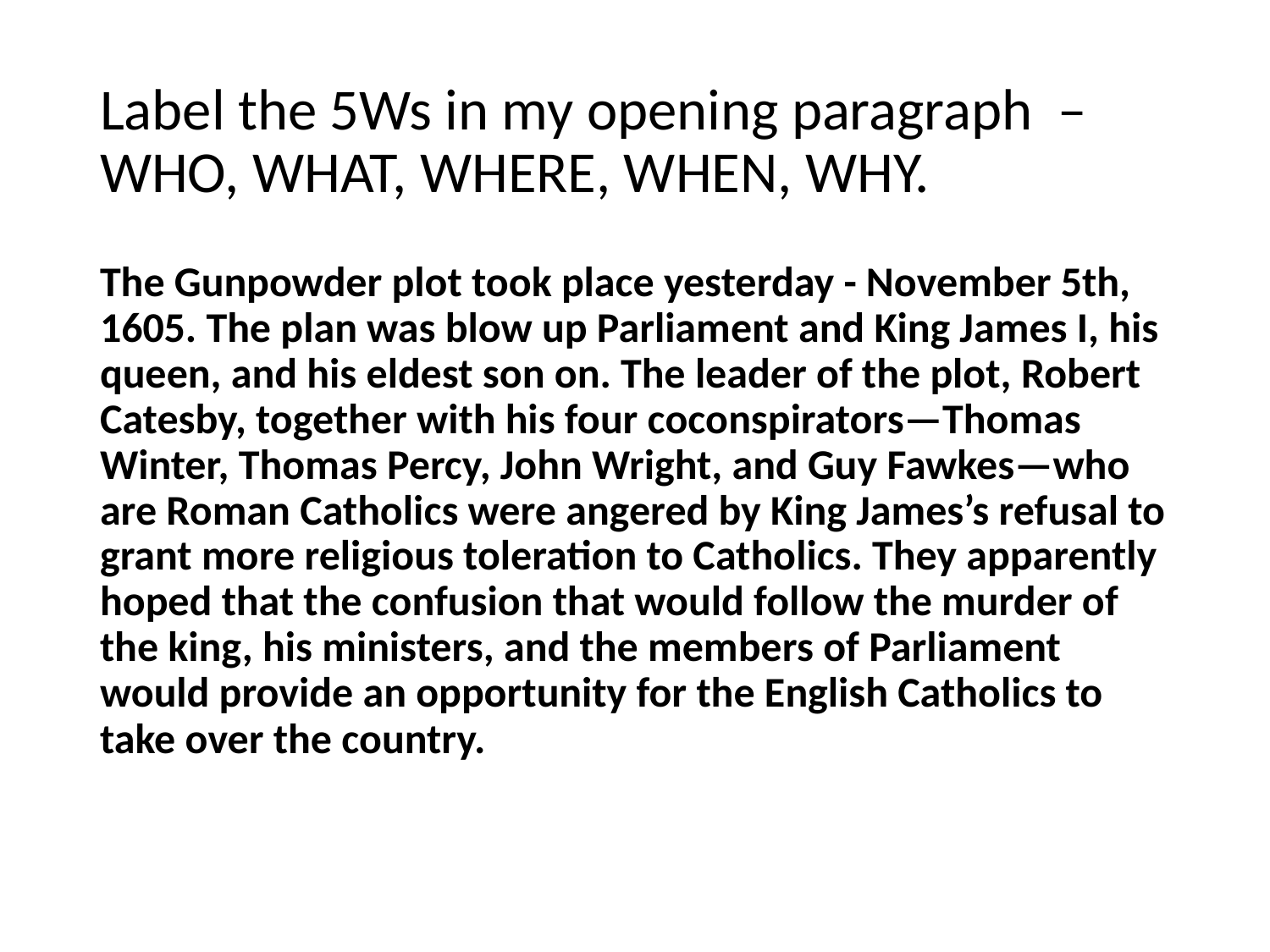

# Label the 5Ws in my opening paragraph  – WHO, WHAT, WHERE, WHEN, WHY.
The Gunpowder plot took place yesterday - November 5th, 1605. The plan was blow up Parliament and King James I, his queen, and his eldest son on. The leader of the plot, Robert Catesby, together with his four coconspirators—Thomas Winter, Thomas Percy, John Wright, and Guy Fawkes—who are Roman Catholics were angered by King James’s refusal to grant more religious toleration to Catholics. They apparently hoped that the confusion that would follow the murder of the king, his ministers, and the members of Parliament would provide an opportunity for the English Catholics to take over the country.